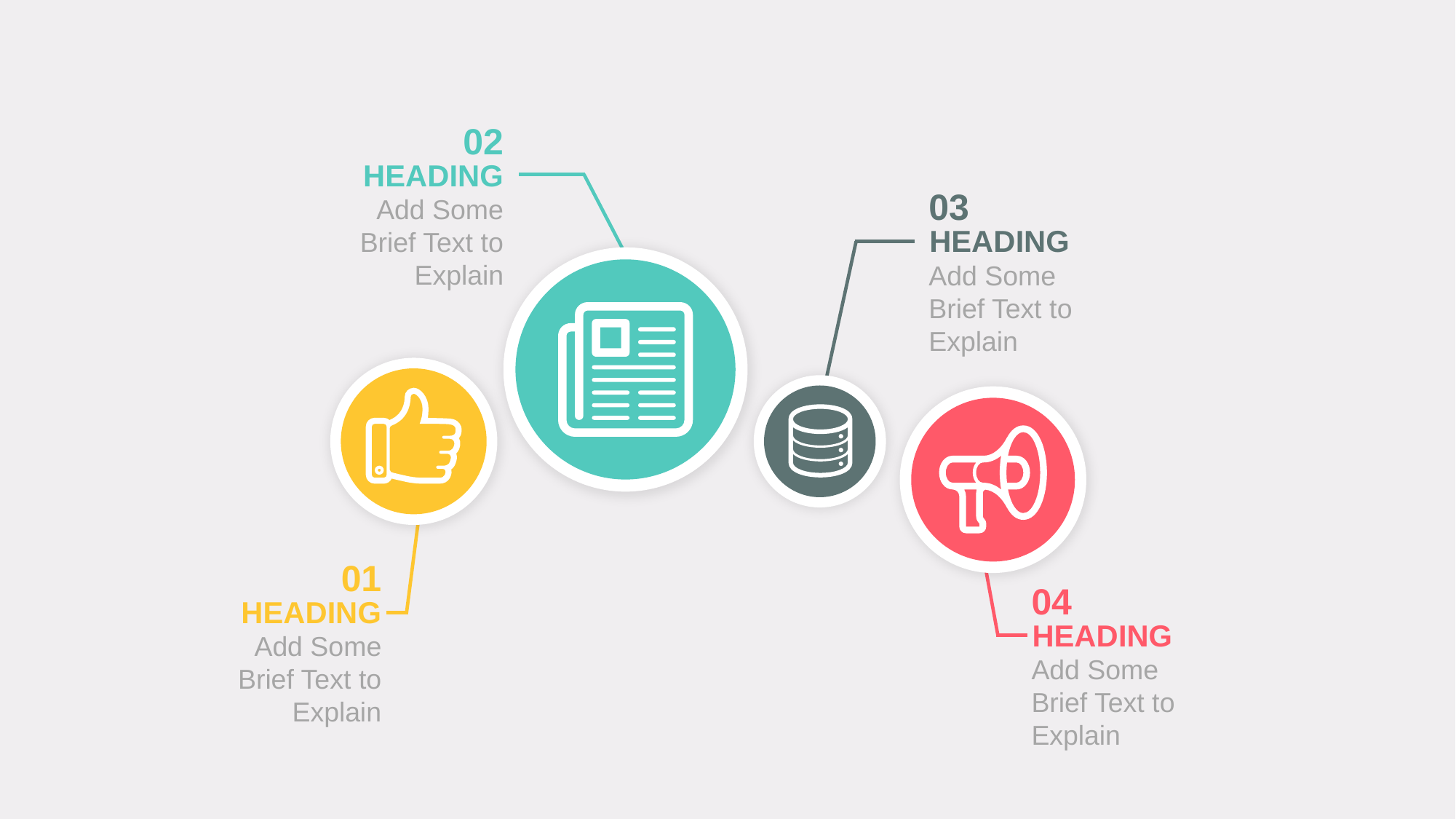

02
HEADING
Add Some Brief Text to Explain
03
HEADING
Add Some Brief Text to Explain

01
HEADING
Add Some Brief Text to Explain
04
HEADING
Add Some Brief Text to Explain